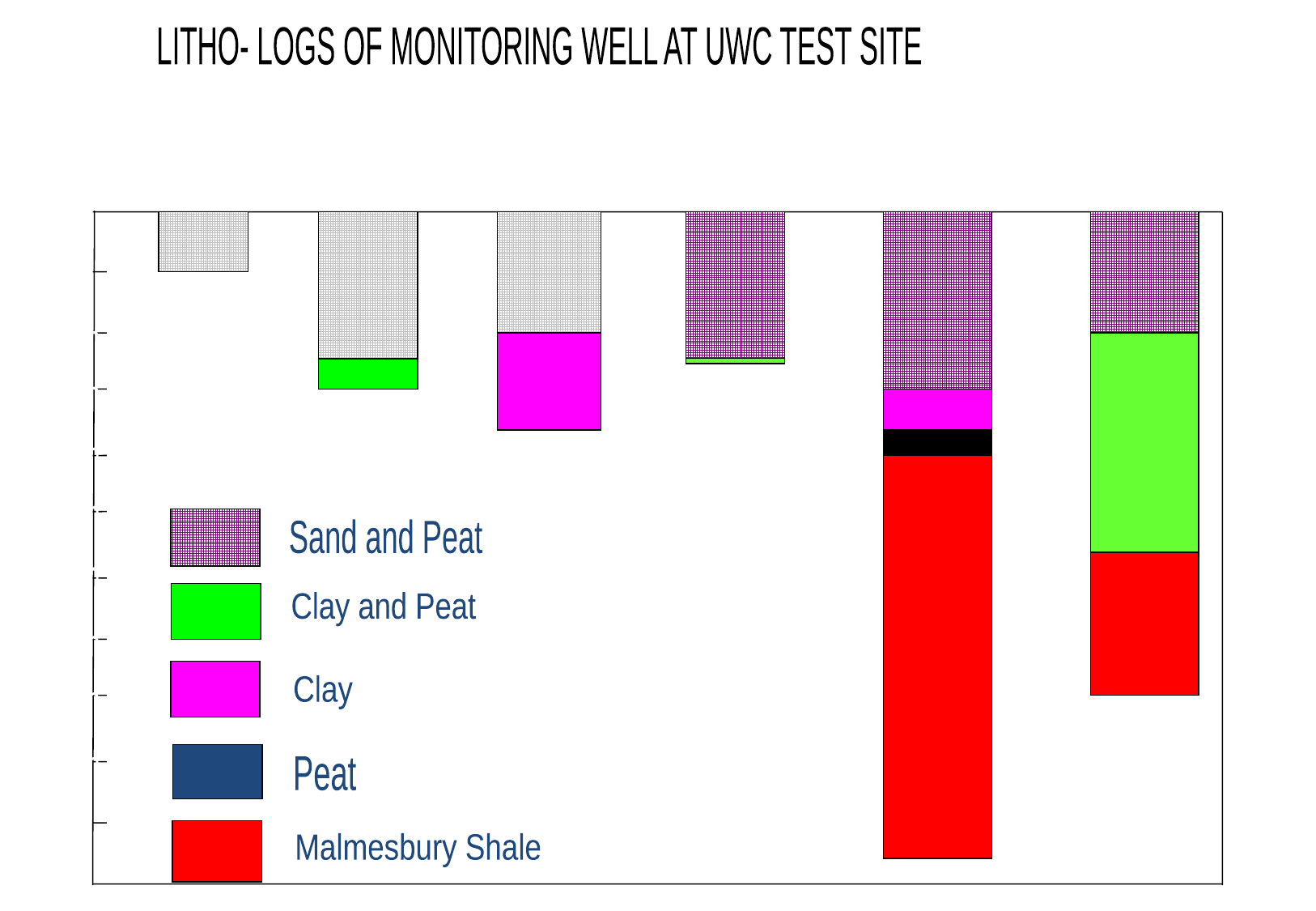

LITHO- LOGS OF MONITORING WELL AT UWC TEST SITE
UWC 1
UWC 2
UWC 3
UWC 4
UWC 5
UWC 6

10m

20m

30m

40m

50m

Sand and Peat
60m

Clay and Peat
70m

Clay
80m

90m
Peat

100m

Malmesbury Shale